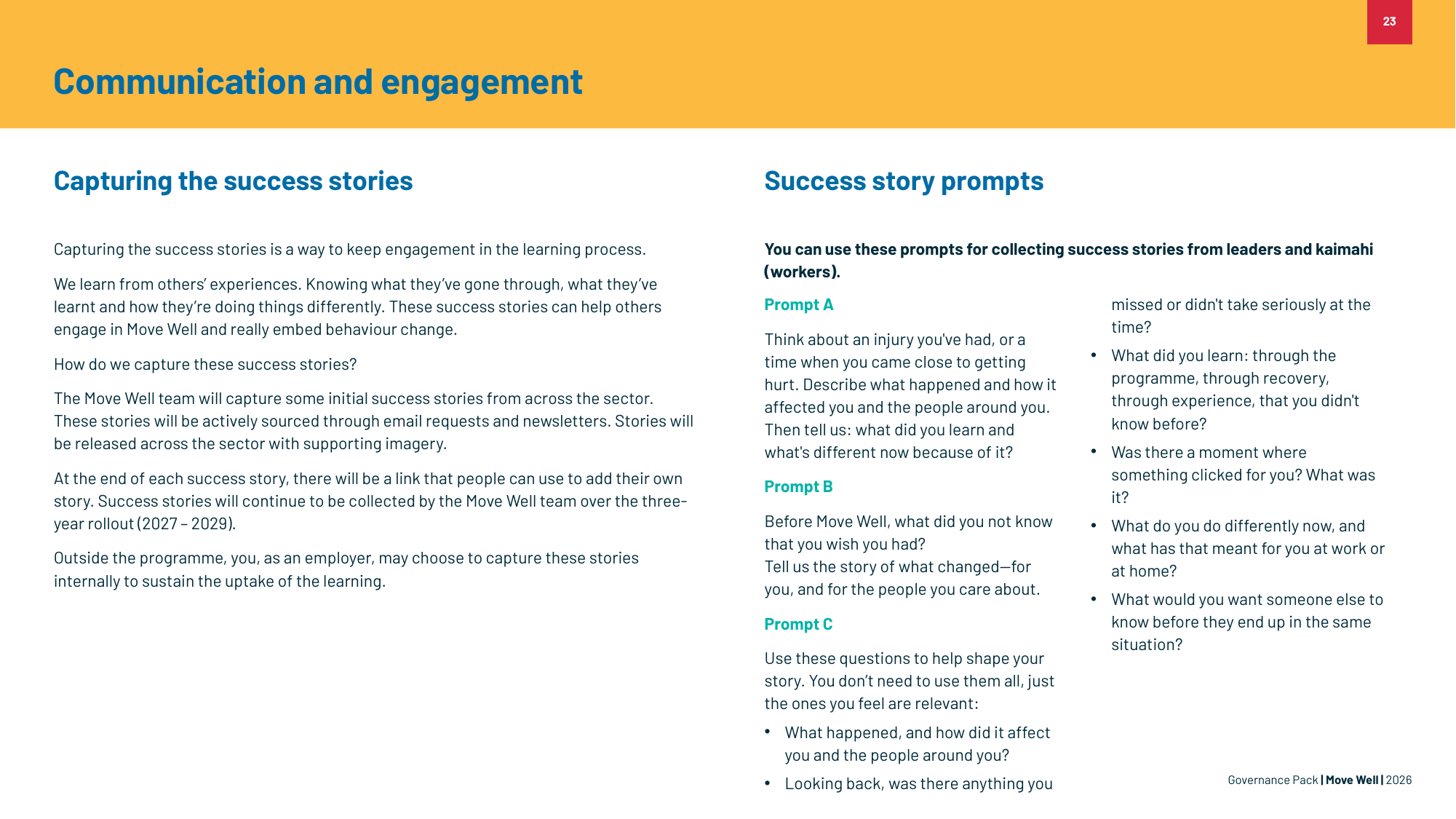

23
Communication and engagement
Capturing the success stories
Success story prompts
Capturing the success stories is a way to keep engagement in the learning process.
We learn from others’ experiences. Knowing what they’ve gone through, what they’ve learnt and how they’re doing things differently. These success stories can help others engage in Move Well and really embed behaviour change.
How do we capture these success stories?
The Move Well team will capture some initial success stories from across the sector. These stories will be actively sourced through email requests and newsletters. Stories will be released across the sector with supporting imagery.
At the end of each success story, there will be a link that people can use to add their own story. Success stories will continue to be collected by the Move Well team over the three-year rollout (2027 – 2029).
Outside the programme, you, as an employer, may choose to capture these stories internally to sustain the uptake of the learning.

You can use these prompts for collecting success stories from leaders and kaimahi (workers).

Prompt A
Think about an injury you've had, or a time when you came close to getting hurt. Describe what happened and how it affected you and the people around you.
Then tell us: what did you learn and what's different now because of it?
Prompt B
Before Move Well, what did you not know that you wish you had?
Tell us the story of what changed—for you, and for the people you care about.
Prompt C
Use these questions to help shape your story. You don’t need to use them all, just the ones you feel are relevant:
What happened, and how did it affect you and the people around you?
Looking back, was there anything you missed or didn't take seriously at the time?
What did you learn: through the programme, through recovery, through experience, that you didn't know before?
Was there a moment where something clicked for you? What was it?
What do you do differently now, and what has that meant for you at work or at home?
What would you want someone else to know before they end up in the same situation?